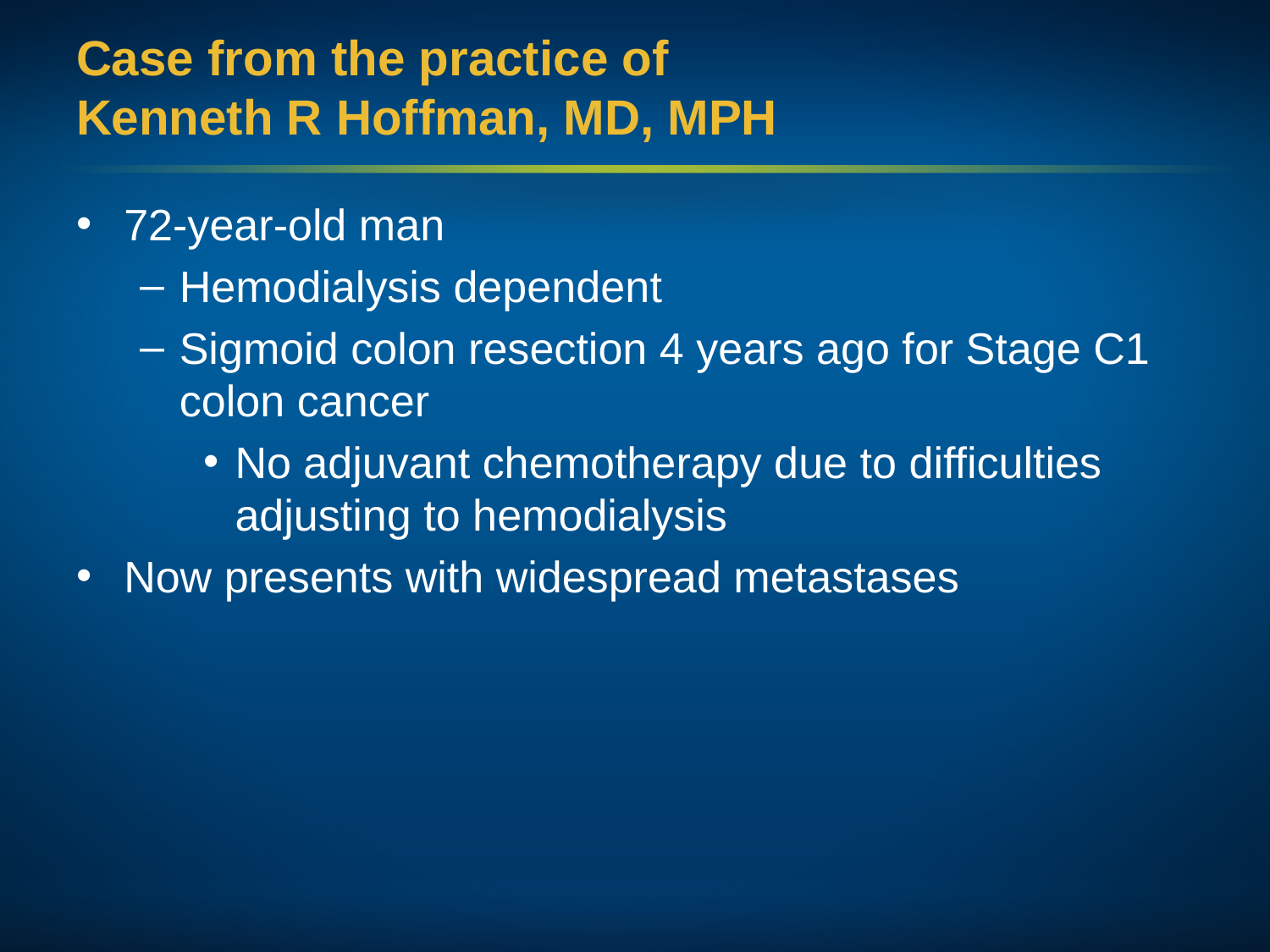

# Case from the practice of Kenneth R Hoffman, MD, MPH
72-year-old man
Hemodialysis dependent
Sigmoid colon resection 4 years ago for Stage C1 colon cancer
No adjuvant chemotherapy due to difficulties adjusting to hemodialysis
Now presents with widespread metastases